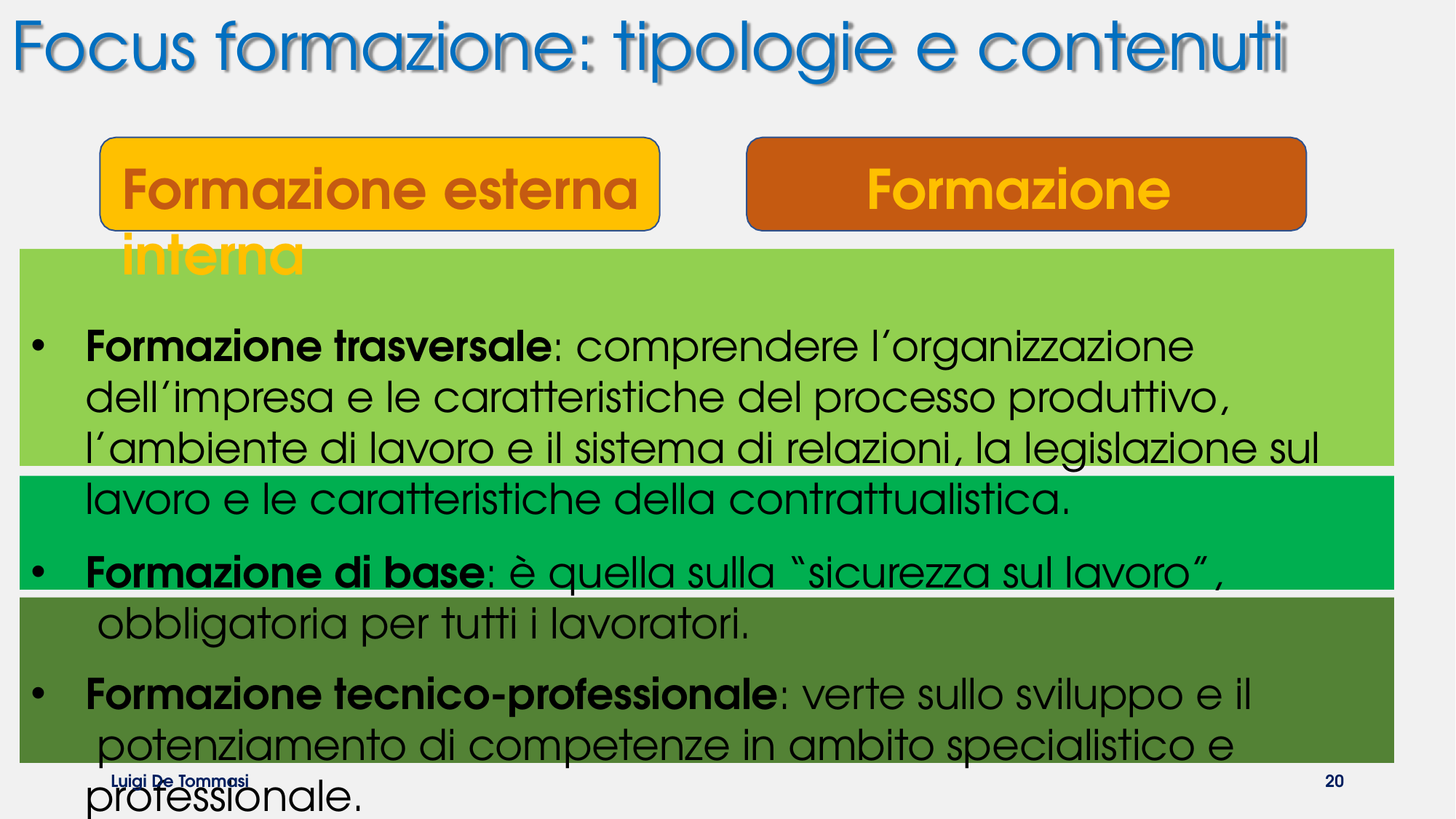

# Focus formazione: tipologie e contenuti

Formazione esterna	Formazione interna
Formazione trasversale: comprendere l’organizzazione  dell’impresa e le caratteristiche del processo produttivo,  l’ambiente di lavoro e il sistema di relazioni, la legislazione sul  lavoro e le caratteristiche della contrattualistica.
Formazione di base: è quella sulla “sicurezza sul lavoro”,  obbligatoria per tutti i lavoratori.
Formazione tecnico-professionale: verte sullo sviluppo e il  potenziamento di competenze in ambito specialistico e  professionale.

Luigi De Tommasi
20